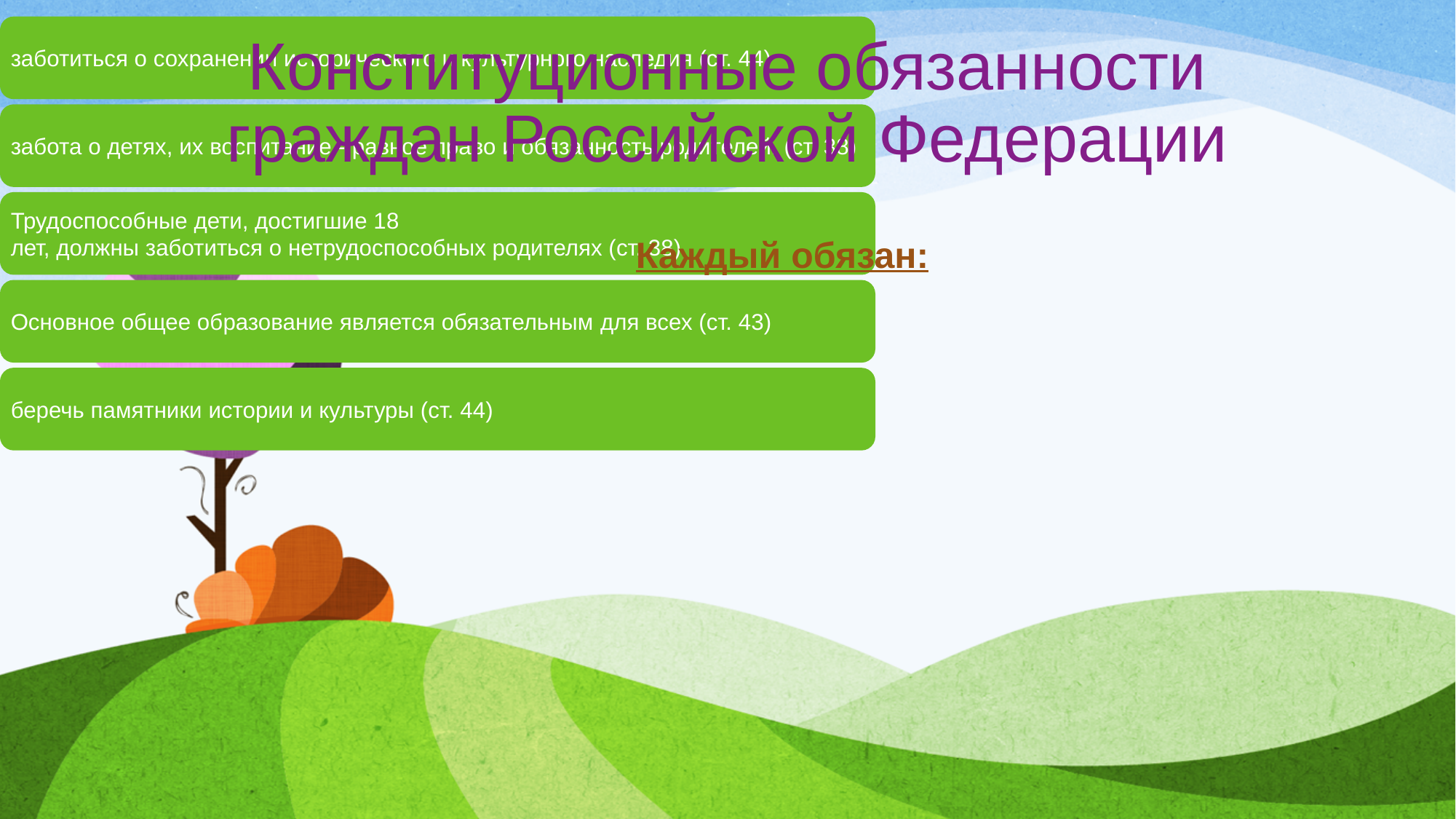

# Конституционные обязанности граждан Российской Федерации
Каждый обязан:
заботиться о сохранении исторического и культурного наследия (ст. 44)
забота о детях, их воспитание - равное право и обязанность родителей. (ст. 38)
Трудоспособные дети, достигшие 18 лет, должны заботиться о нетрудоспособных родителях (ст. 38)
Основное общее образование является обязательным для всех (ст. 43)
беречь памятники истории и культуры (ст. 44)